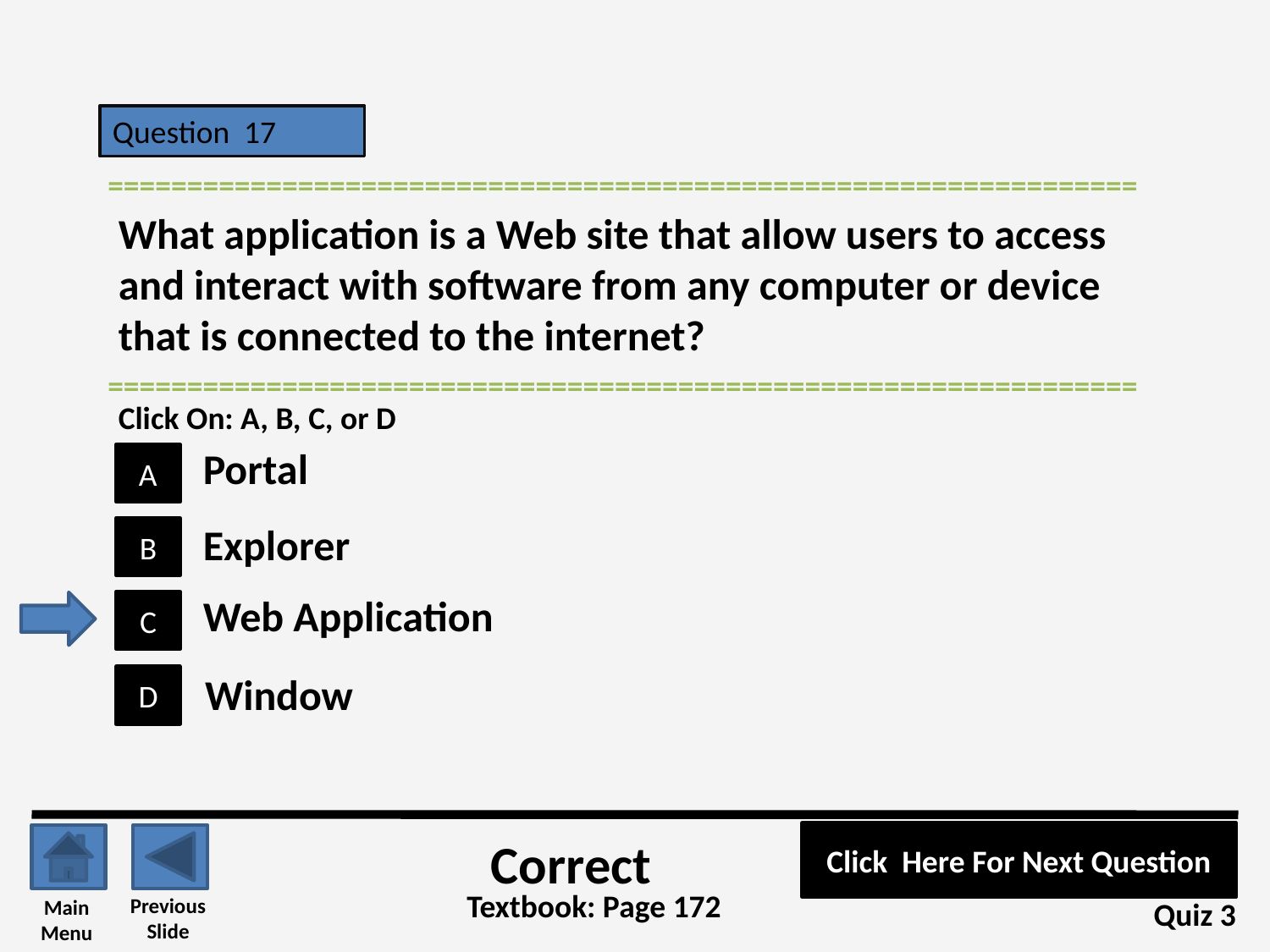

Question  17
=================================================================
What application is a Web site that allow users to access and interact with software from any computer or device that is connected to the internet?
=================================================================
Click On: A, B, C, or D

Portal
A
Explorer
B
Web Application
C

Window
D
Click  Here For Next Question

Correct
Textbook: Page 172
Previous
Slide
Main
Menu
Quiz 3